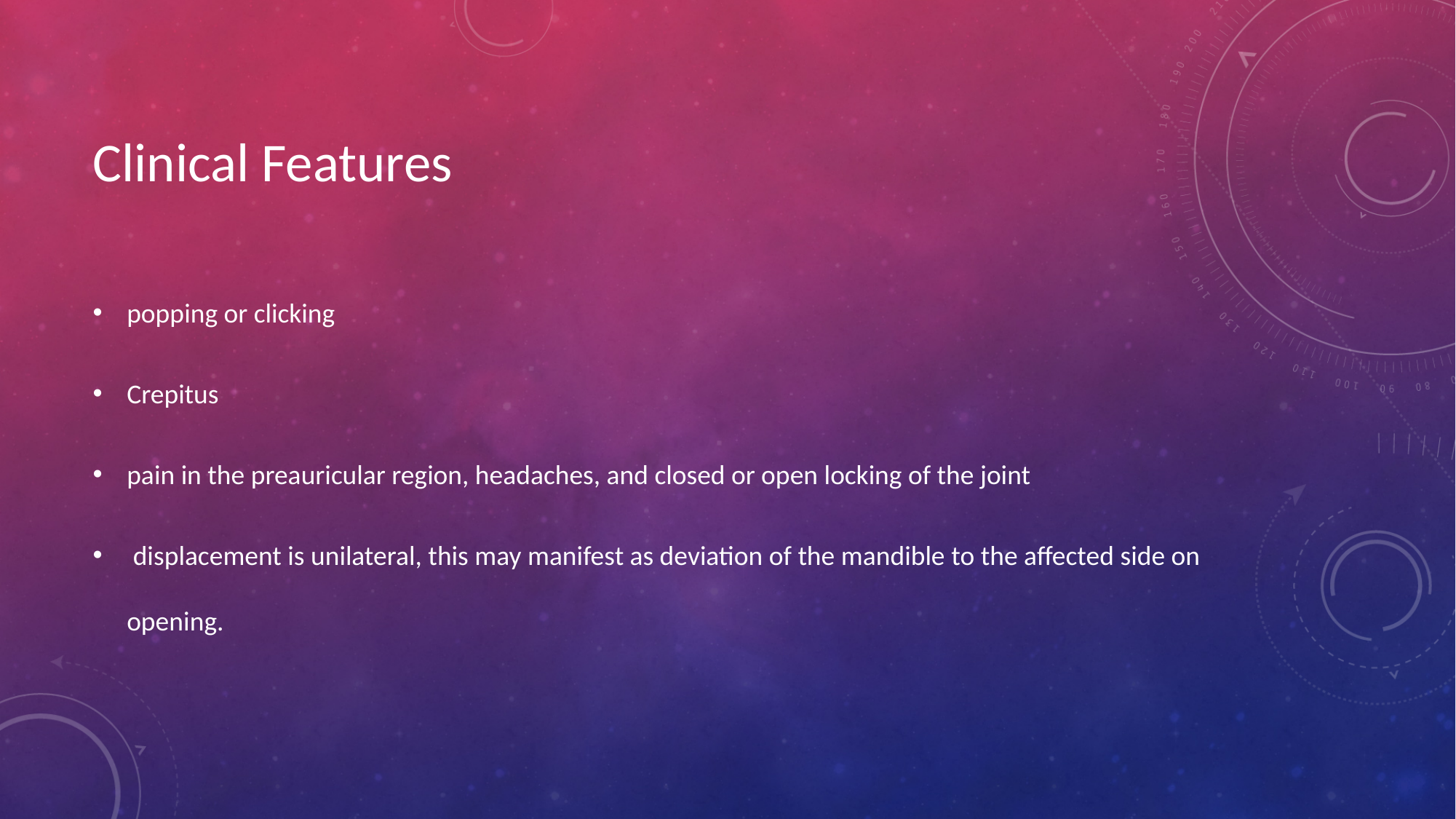

# Clinical Features
popping or clicking
Crepitus
pain in the preauricular region, headaches, and closed or open locking of the joint
 displacement is unilateral, this may manifest as deviation of the mandible to the affected side on opening.